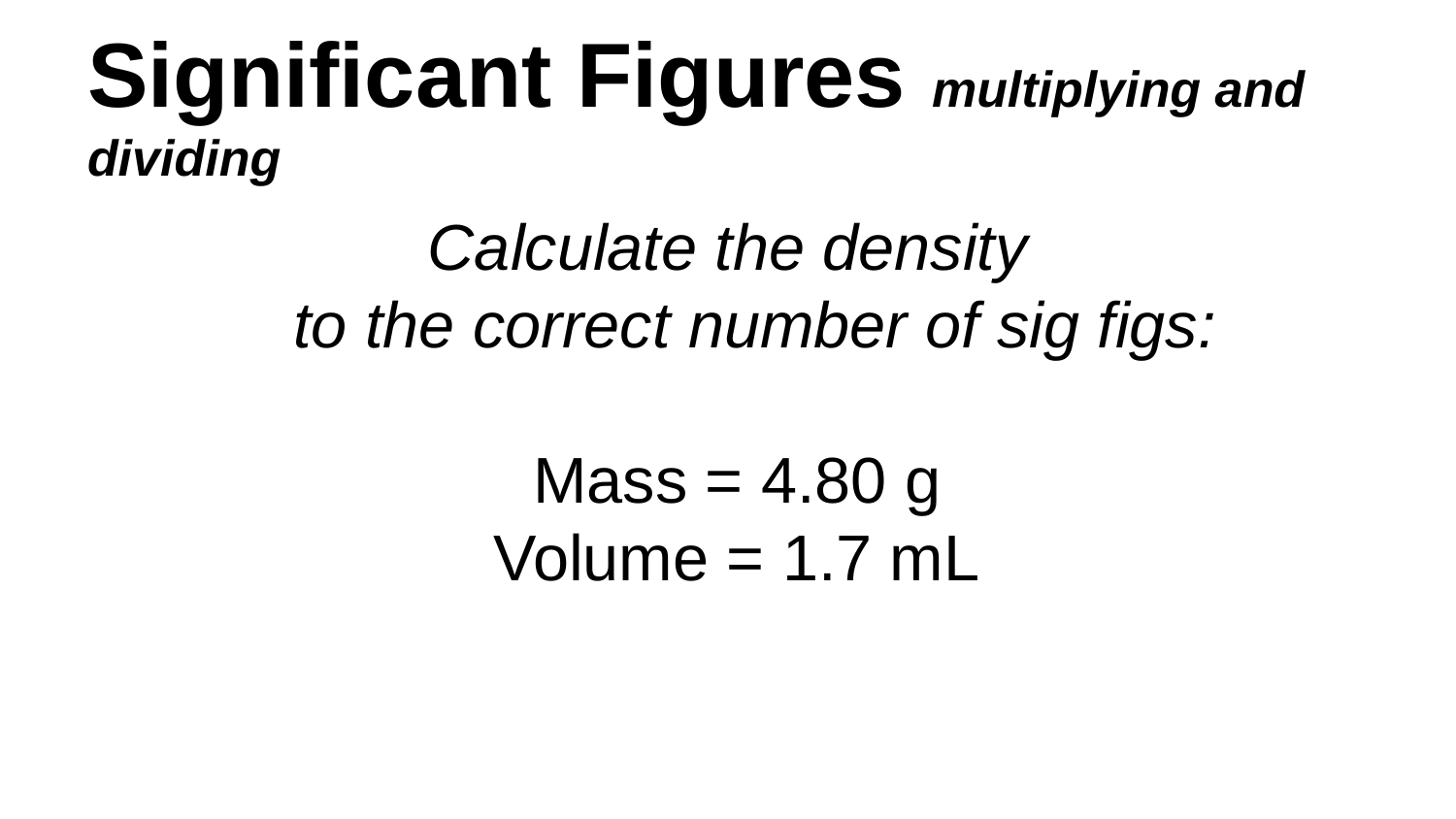

# Significant Figures multiplying and dividing
Calculate the density
to the correct number of sig figs:

Mass = 4.80 g
Volume = 1.7 mL